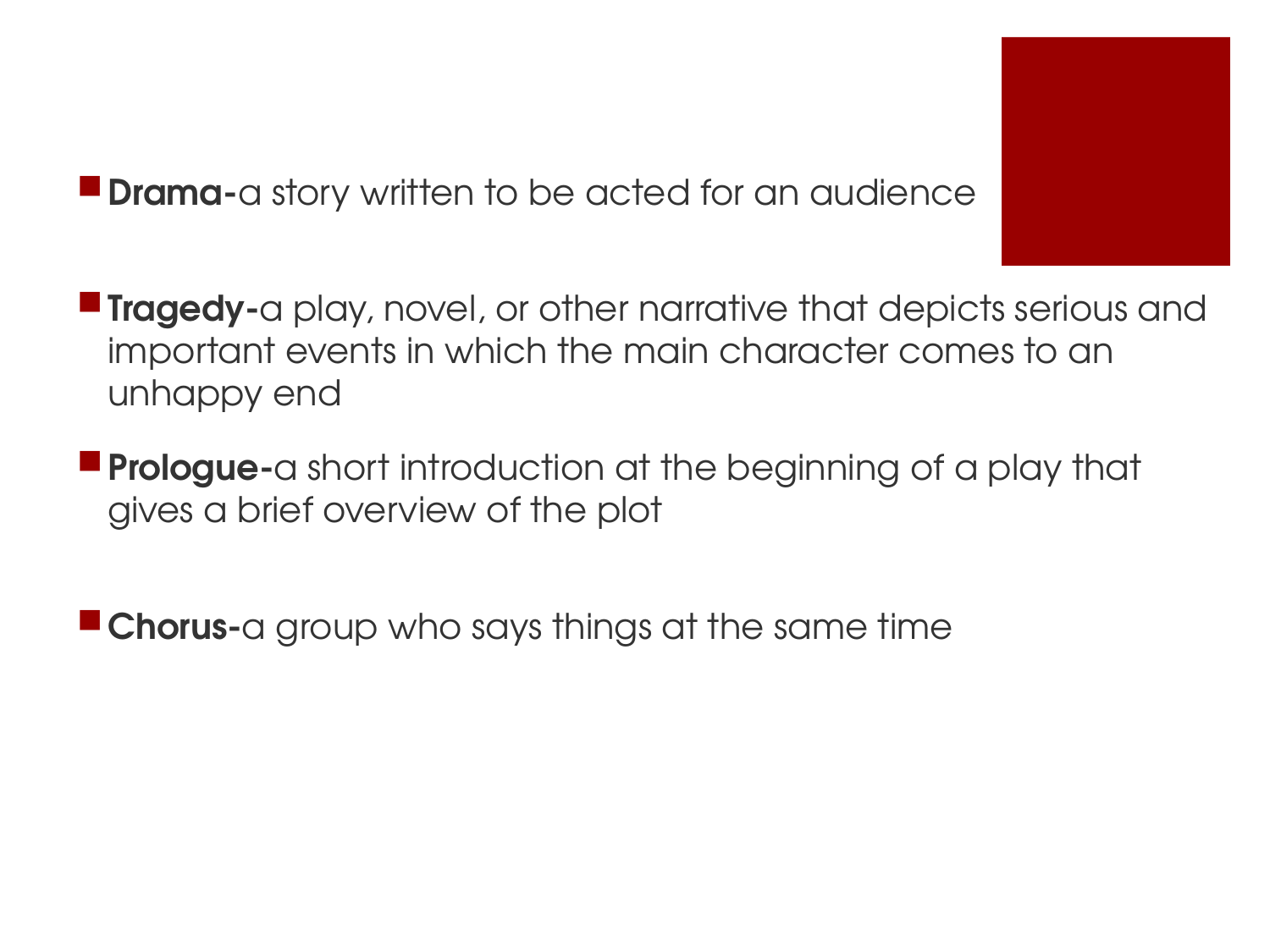

Drama-a story written to be acted for an audience
Tragedy-a play, novel, or other narrative that depicts serious and important events in which the main character comes to an unhappy end
Prologue-a short introduction at the beginning of a play that gives a brief overview of the plot
Chorus-a group who says things at the same time